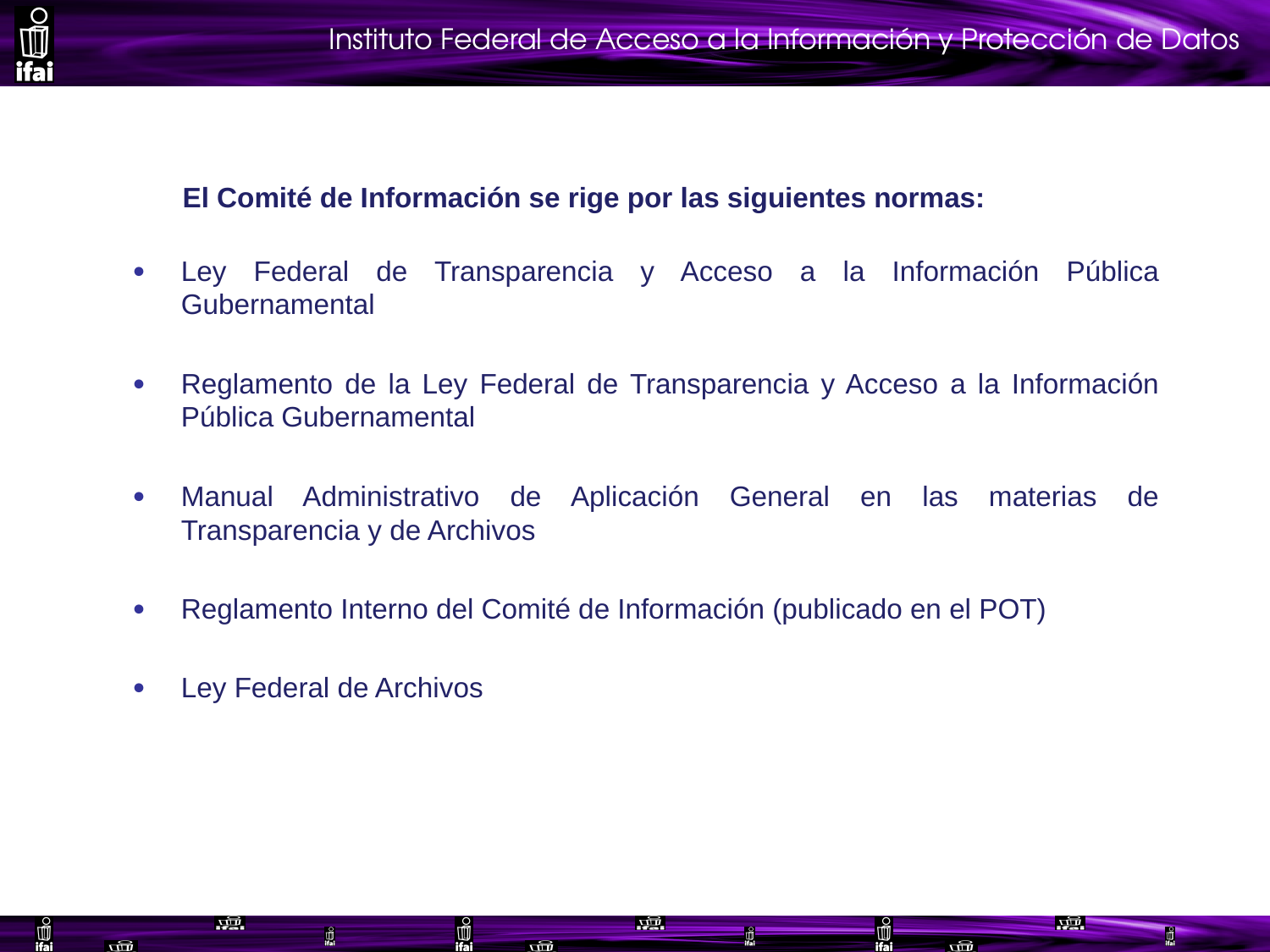

El Comité de Información se rige por las siguientes normas:

Ley Federal de Transparencia y Acceso a la Información Pública Gubernamental

Reglamento de la Ley Federal de Transparencia y Acceso a la Información Pública Gubernamental

Manual Administrativo de Aplicación General en las materias de Transparencia y de Archivos

Reglamento Interno del Comité de Información (publicado en el POT)

Ley Federal de Archivos